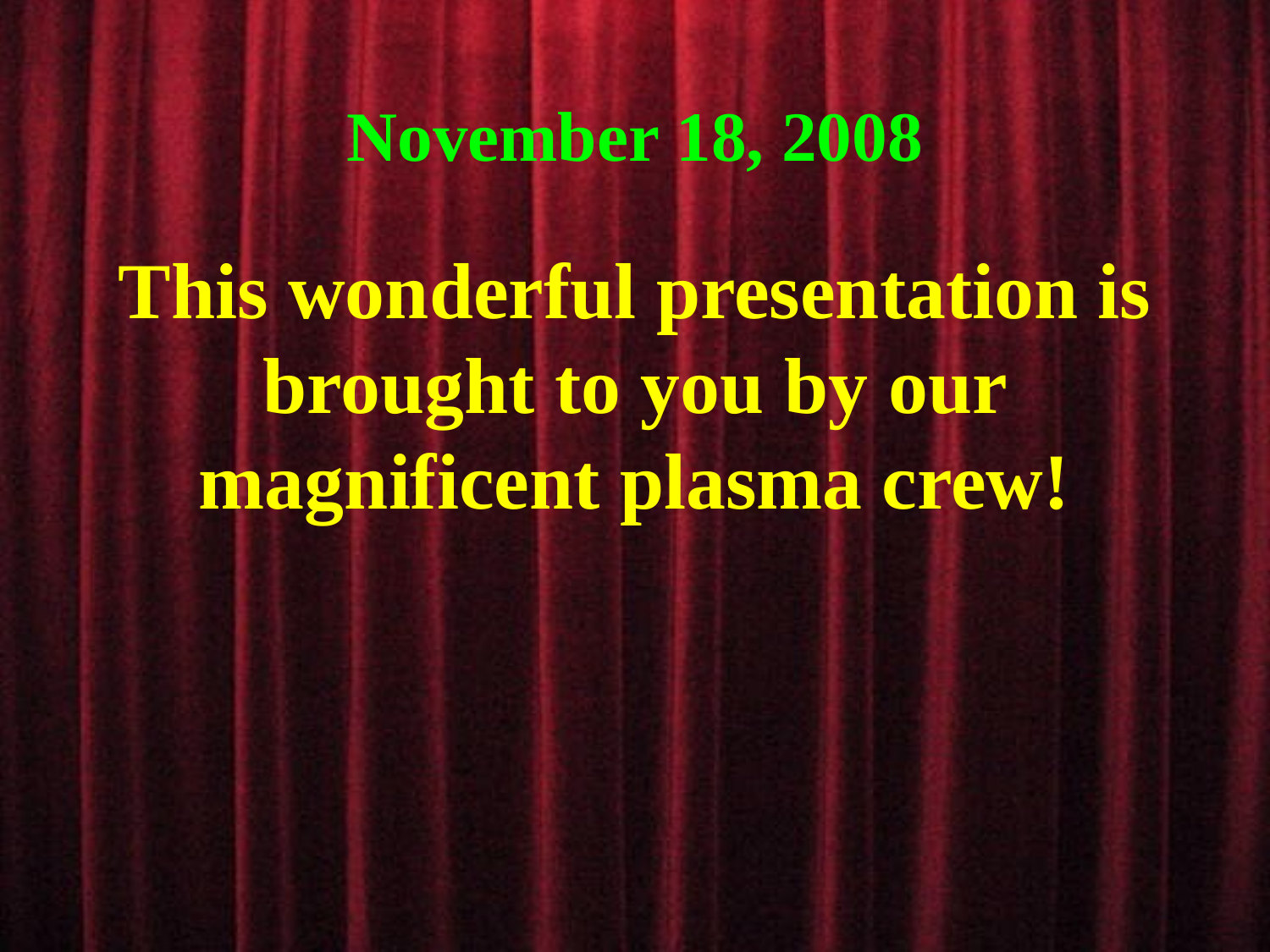

November 18, 2008

This wonderful presentation is brought to you by our magnificent plasma crew!